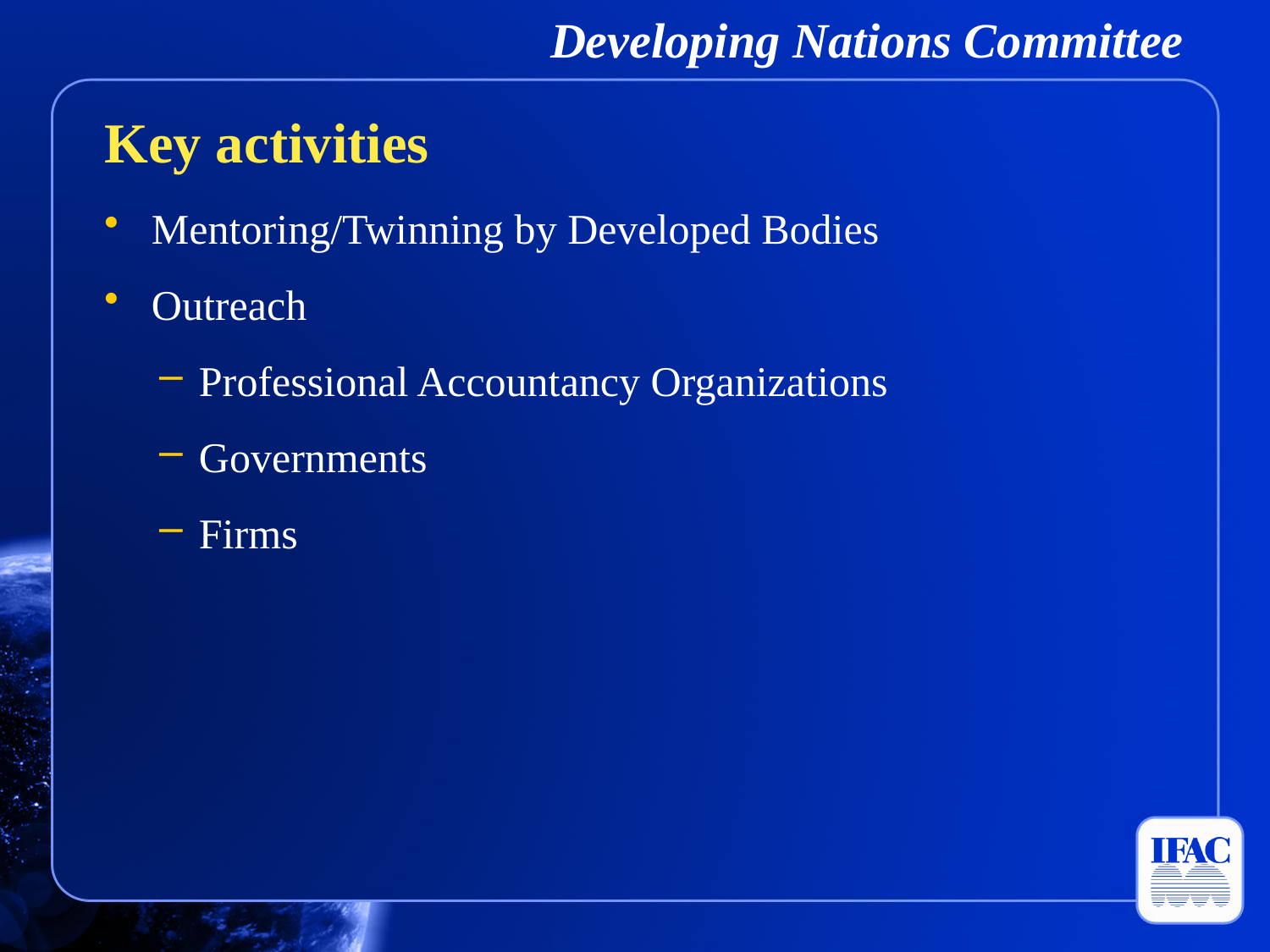

# Developing Nations Committee
Key activities
Mentoring/Twinning by Developed Bodies
Outreach
Professional Accountancy Organizations
Governments
Firms